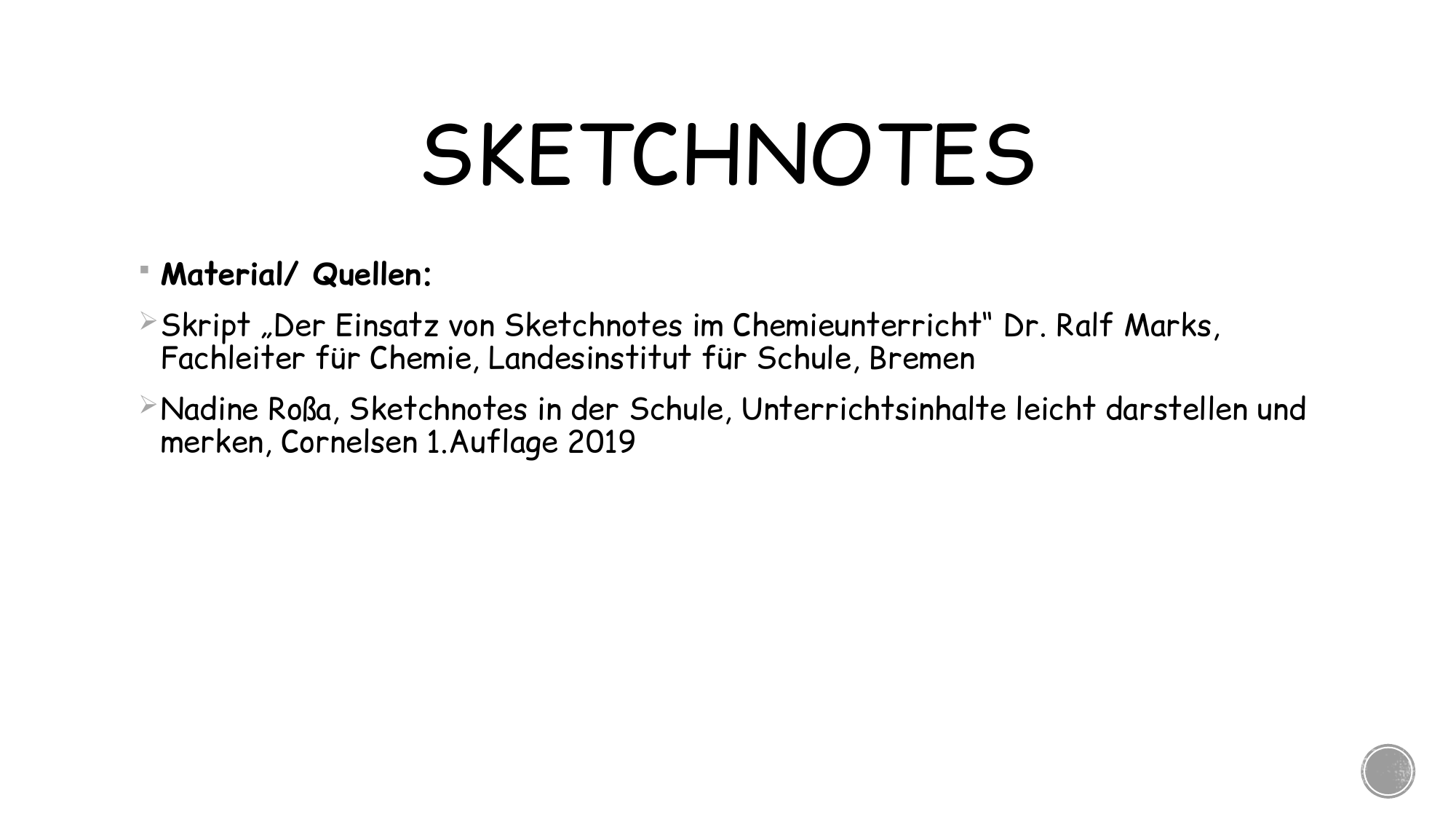

# Sketchnotes
Material/ Quellen:
Skript „Der Einsatz von Sketchnotes im Chemieunterricht“ Dr. Ralf Marks, Fachleiter für Chemie, Landesinstitut für Schule, Bremen
Nadine Roßa, Sketchnotes in der Schule, Unterrichtsinhalte leicht darstellen und merken, Cornelsen 1.Auflage 2019